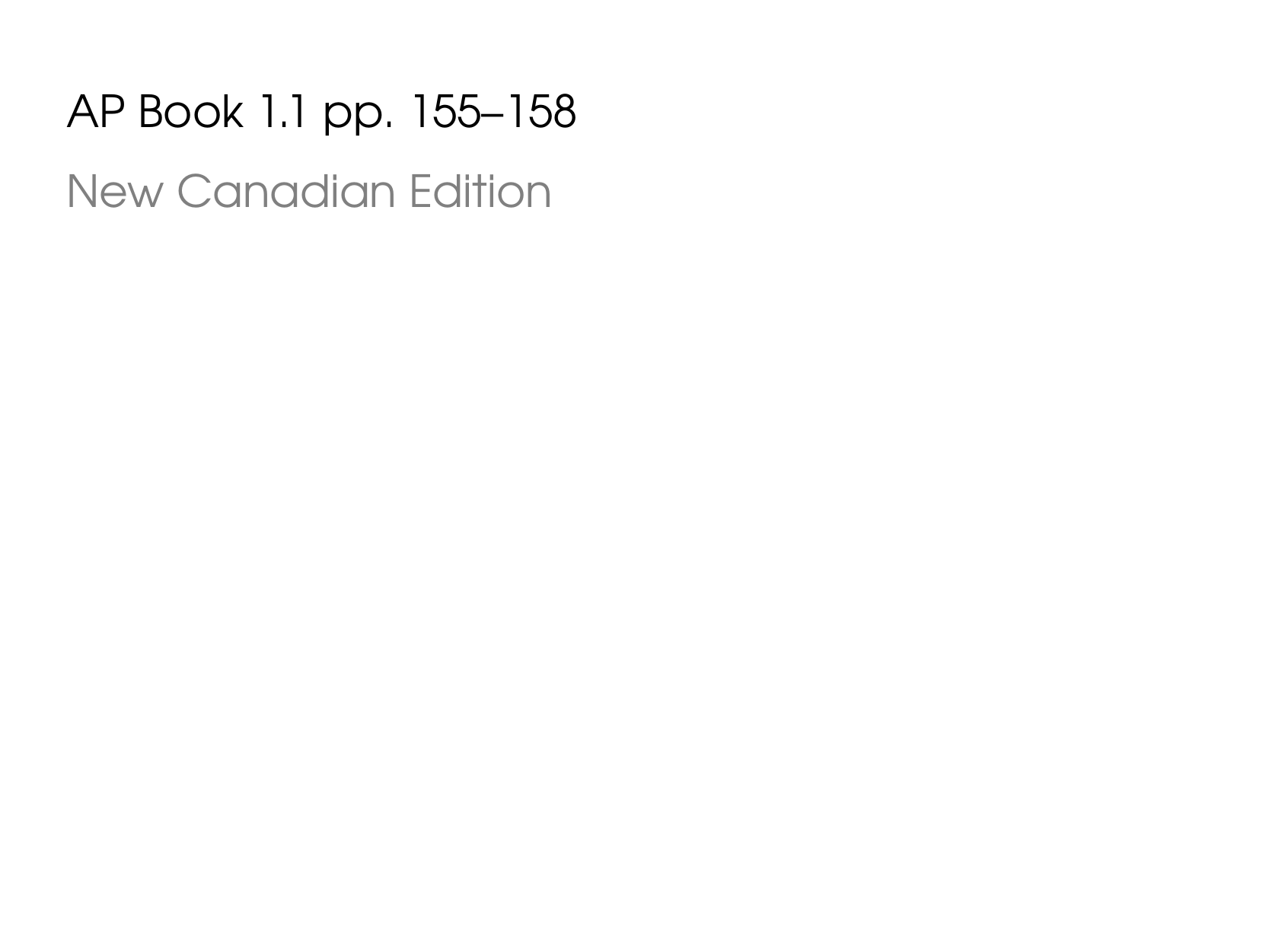

AP Book 1.1 pp. 155–158
New Canadian Edition